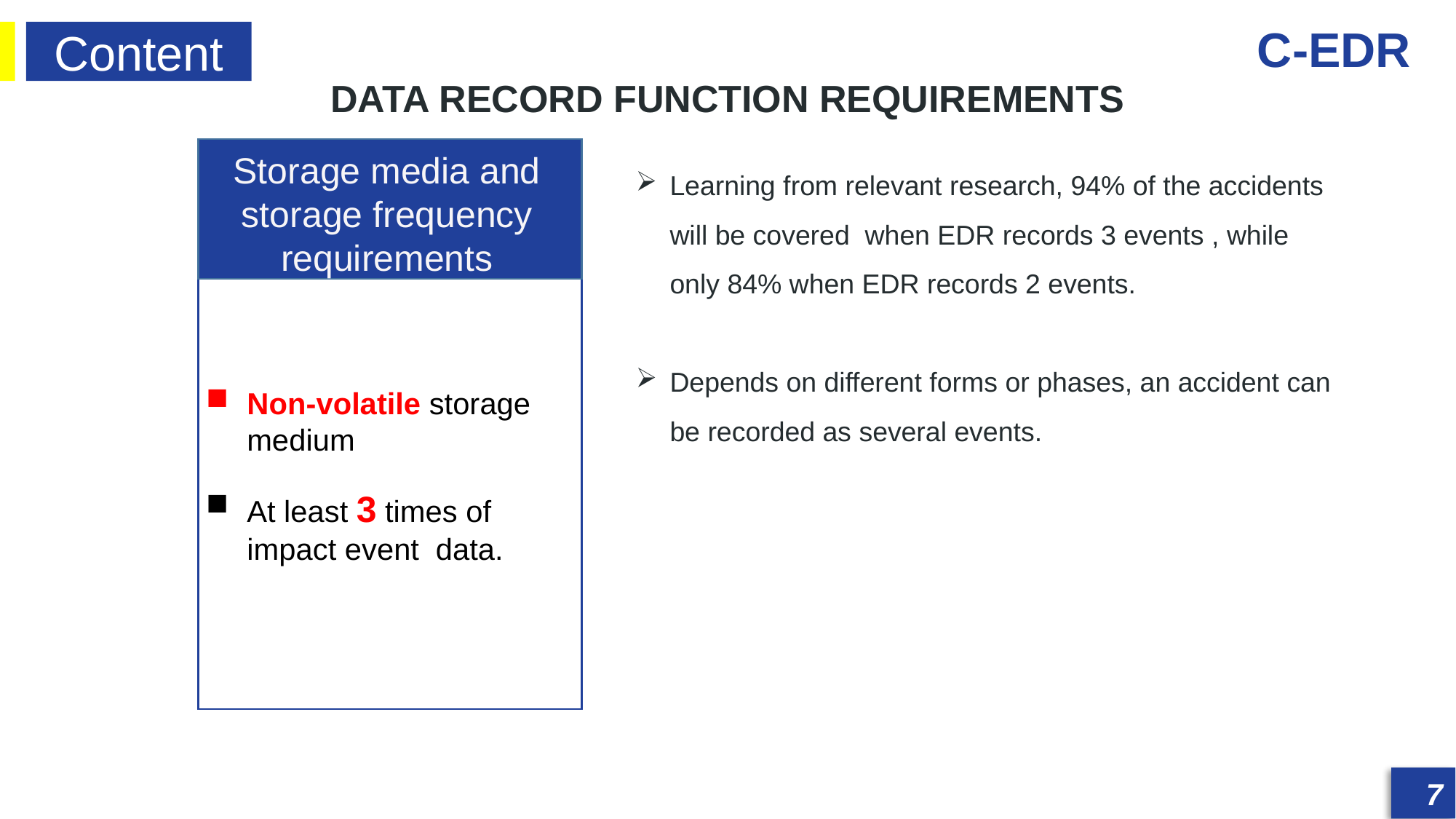

Content
DATA RECORD FUNCTION REQUIREMENTS

Storage media and storage frequency requirements

Non-volatile storage medium

At least 3 times of impact event  data.
Learning from relevant research, 94% of the accidents will be covered  when EDR records 3 events , while only 84% when EDR records 2 events.

Depends on different forms or phases, an accident can be recorded as several events.
7